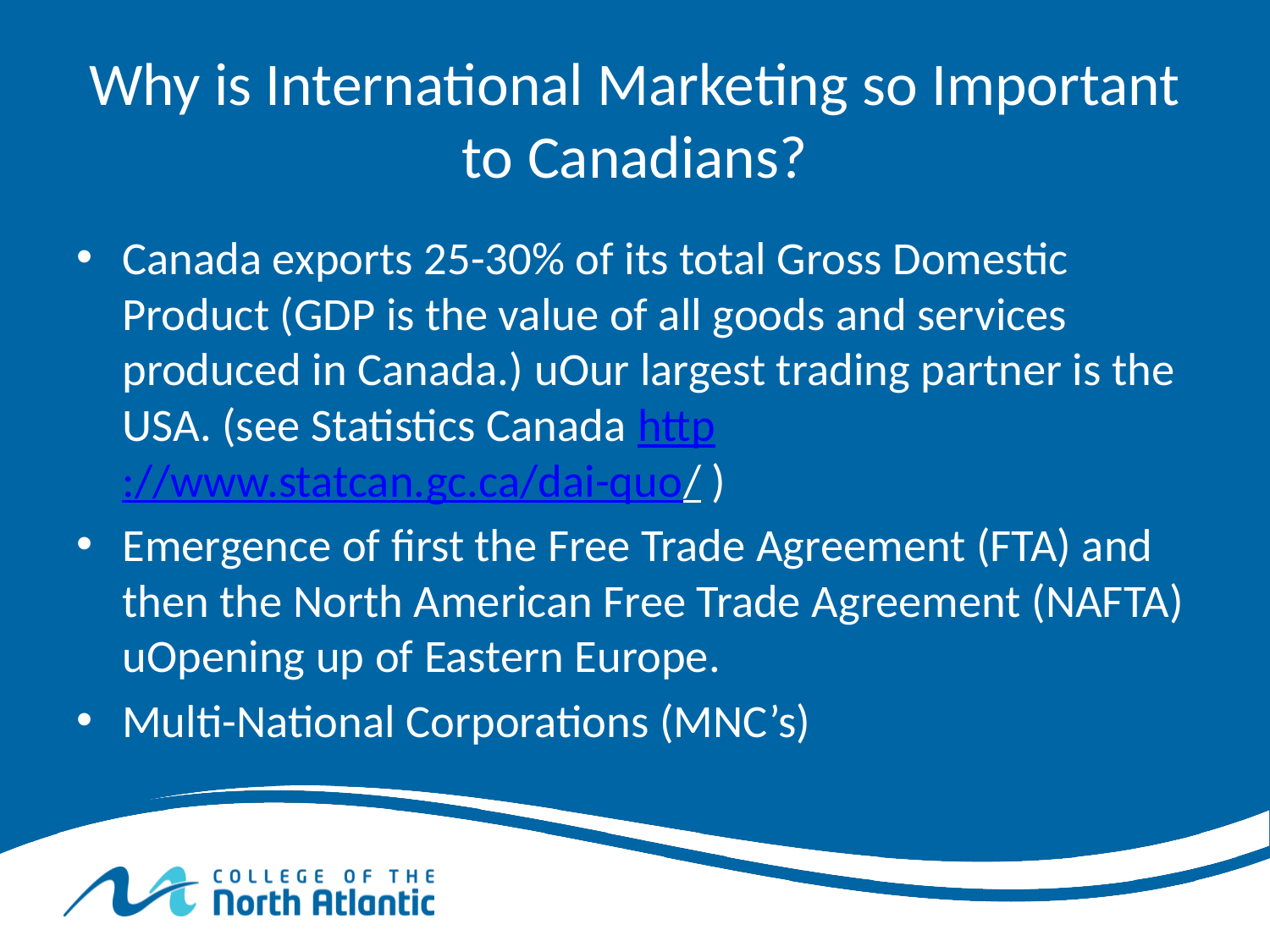

# Why is International Marketing so Important to Canadians?
Canada exports 25-30% of its total Gross Domestic Product (GDP is the value of all goods and services produced in Canada.) uOur largest trading partner is the USA. (see Statistics Canada http://www.statcan.gc.ca/dai-quo/ )
Emergence of first the Free Trade Agreement (FTA) and then the North American Free Trade Agreement (NAFTA) uOpening up of Eastern Europe.
Multi-National Corporations (MNC’s)